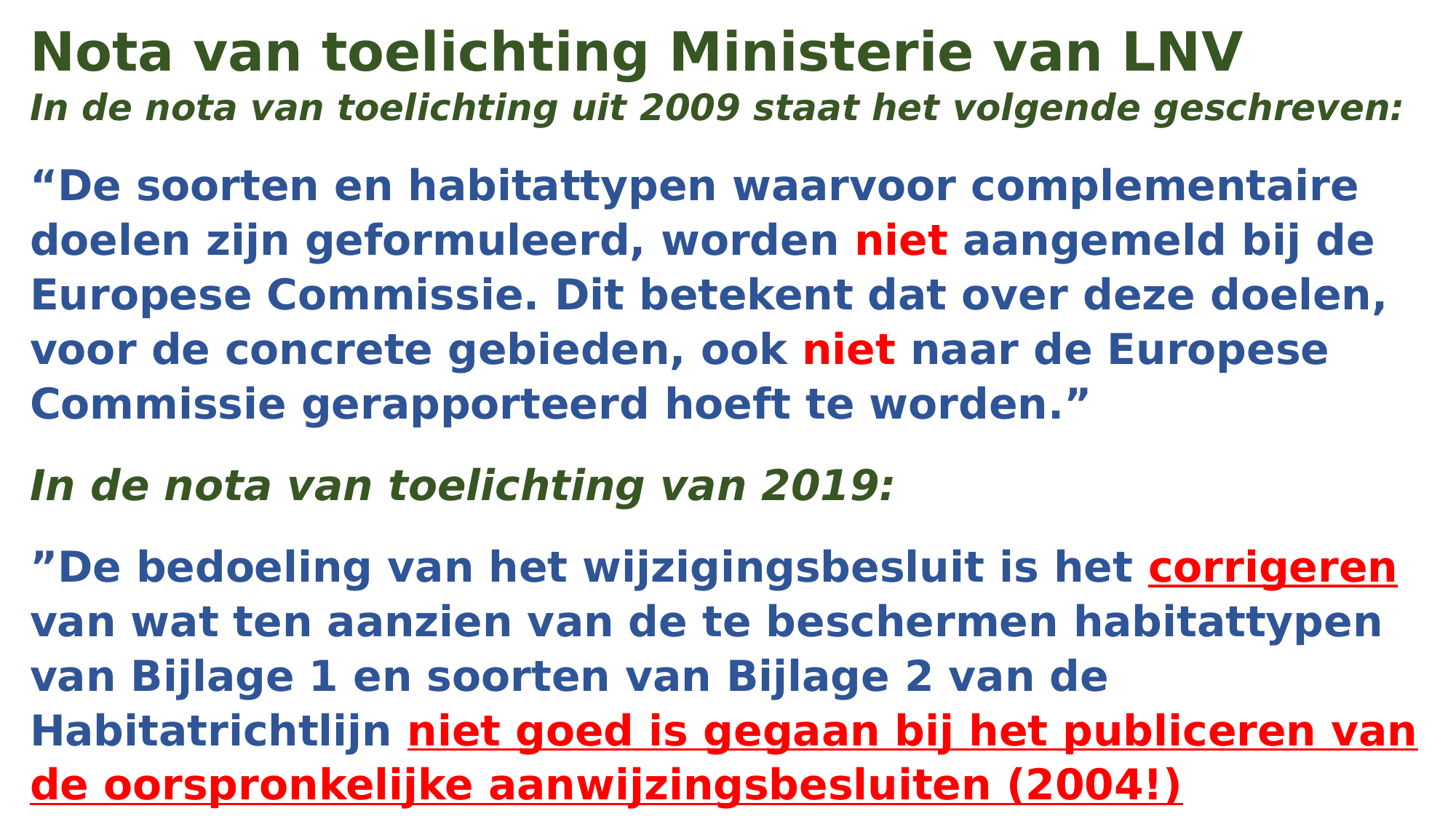

# Nota van toelichting Ministerie van LNV
In de nota van toelichting uit 2009 staat het volgende geschreven:
“De soorten en habitattypen waarvoor complementaire doelen zijn geformuleerd, worden niet aangemeld bij de Europese Commissie. Dit betekent dat over deze doelen, voor de concrete gebieden, ook niet naar de Europese Commissie gerapporteerd hoeft te worden.”
In de nota van toelichting van 2019:
”De bedoeling van het wijzigingsbesluit is het corrigeren van wat ten aanzien van de te beschermen habitattypen van Bijlage 1 en soorten van Bijlage 2 van de Habitatrichtlijn niet goed is gegaan bij het publiceren van de oorspronkelijke aanwijzingsbesluiten (2004!)